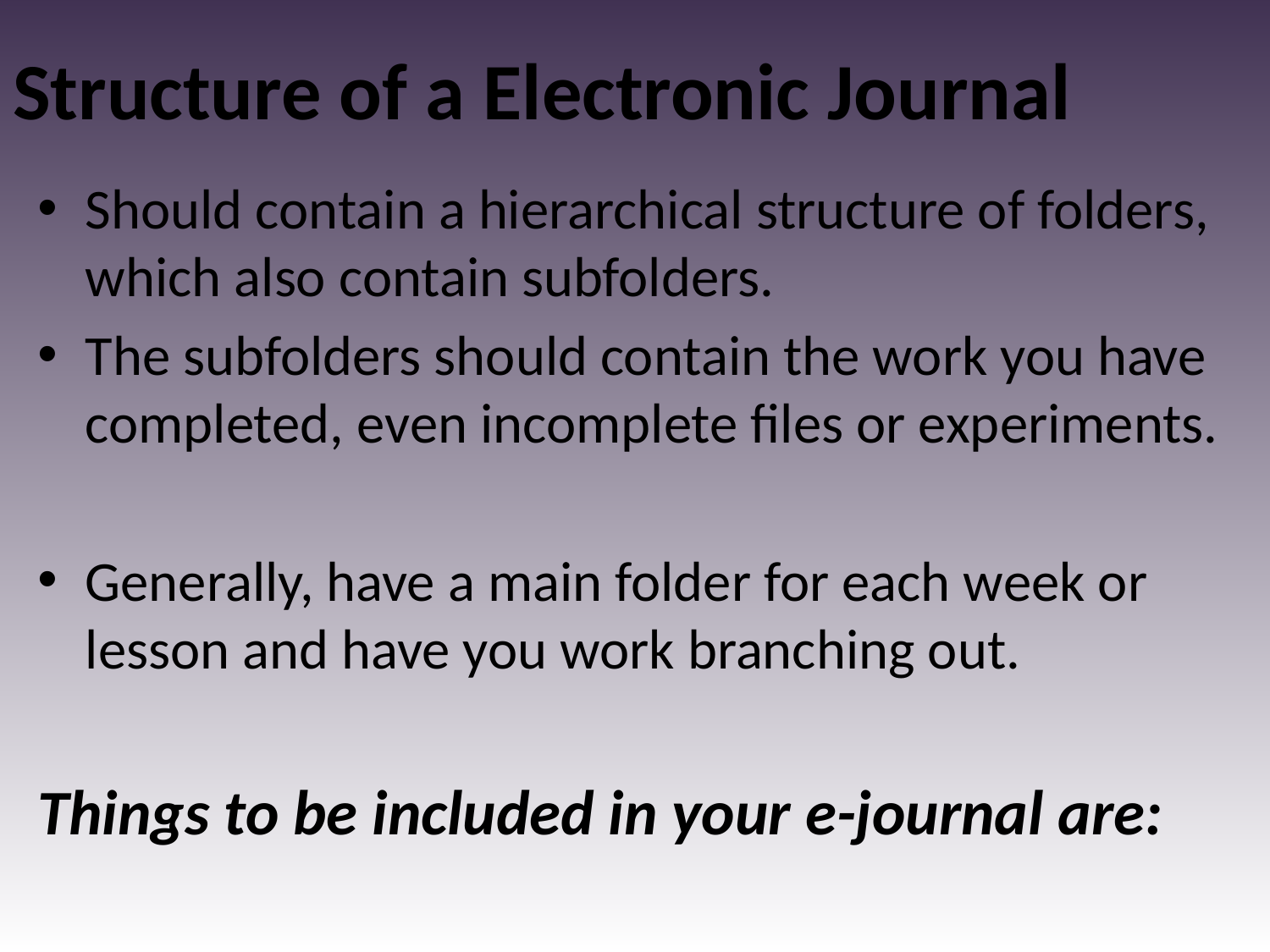

# Structure of a Electronic Journal
Should contain a hierarchical structure of folders, which also contain subfolders.
The subfolders should contain the work you have completed, even incomplete files or experiments.

Generally, have a main folder for each week or lesson and have you work branching out.

Things to be included in your e-journal are: